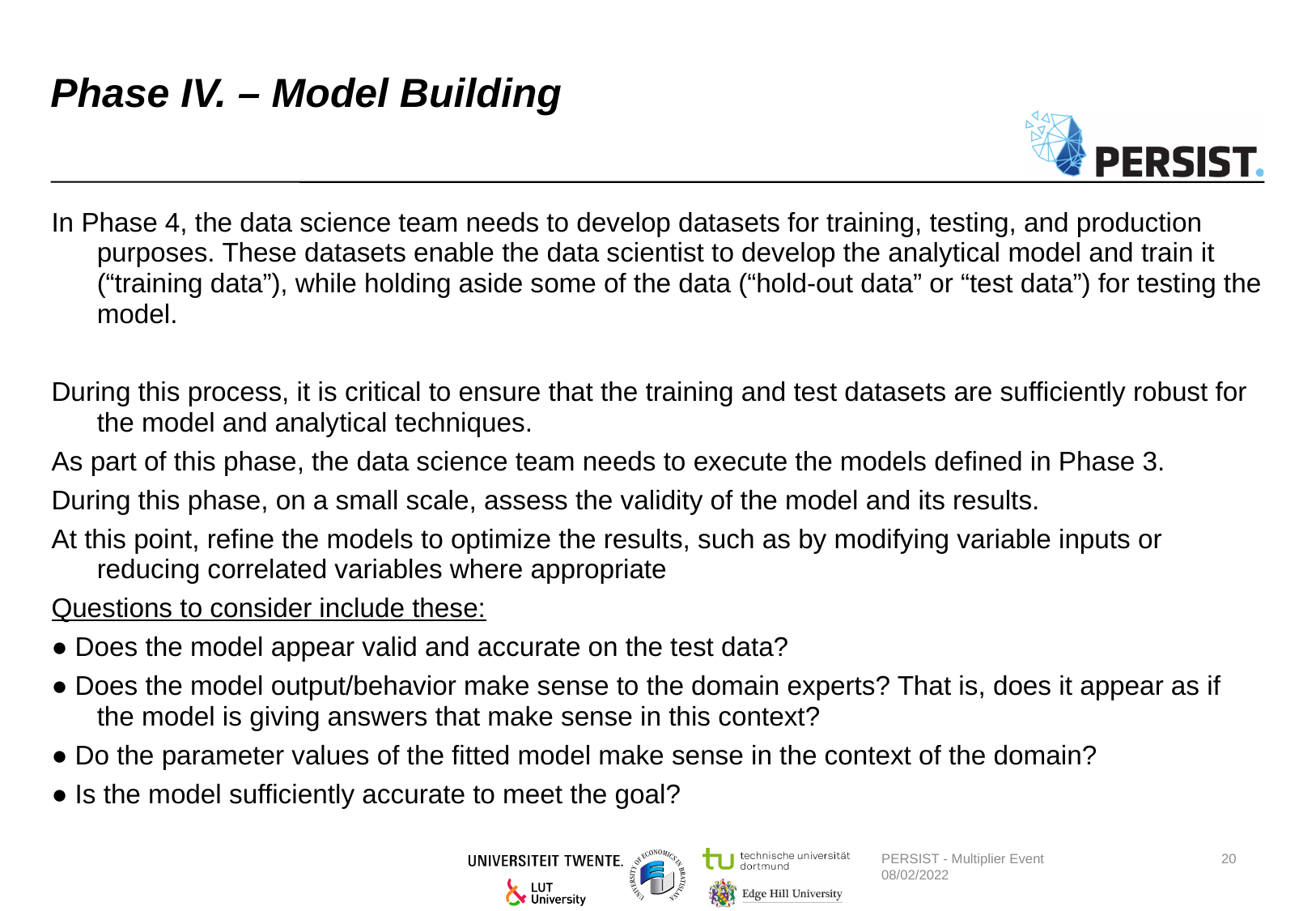

# Phase IV. – Model Building
In Phase 4, the data science team needs to develop datasets for training, testing, and production purposes. These datasets enable the data scientist to develop the analytical model and train it (“training data”), while holding aside some of the data (“hold-out data” or “test data”) for testing the model.

During this process, it is critical to ensure that the training and test datasets are sufficiently robust for the model and analytical techniques.
As part of this phase, the data science team needs to execute the models defined in Phase 3.
During this phase, on a small scale, assess the validity of the model and its results.
At this point, refine the models to optimize the results, such as by modifying variable inputs or reducing correlated variables where appropriate
Questions to consider include these:
● Does the model appear valid and accurate on the test data?
● Does the model output/behavior make sense to the domain experts? That is, does it appear as if the model is giving answers that make sense in this context?
● Do the parameter values of the fitted model make sense in the context of the domain?
● Is the model sufficiently accurate to meet the goal?